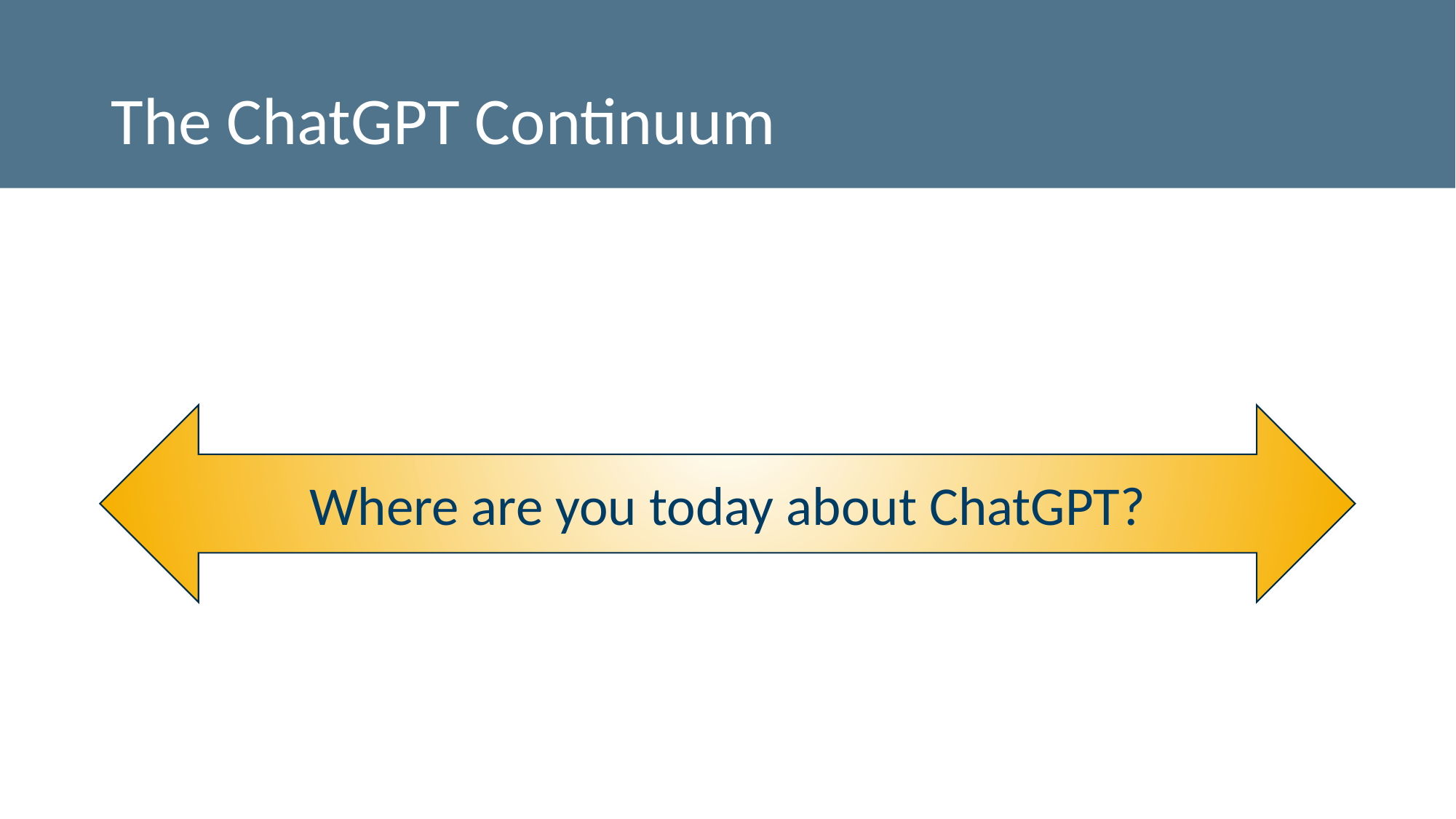

# The ChatGPT Continuum

Where are you today about ChatGPT?